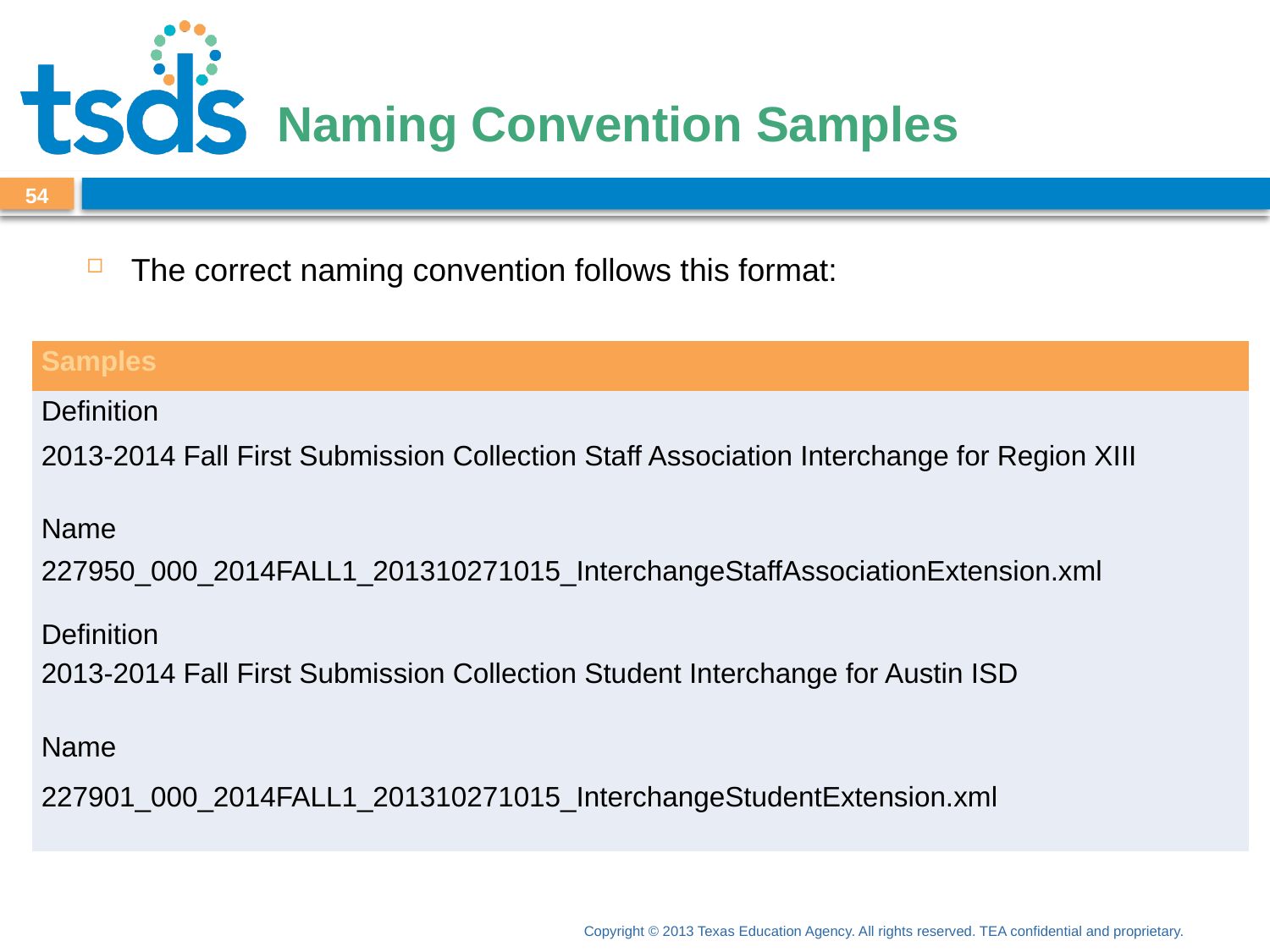

# Naming Convention Samples
54
The correct naming convention follows this format:
| Samples |
| --- |
| Definition |
| 2013-2014 Fall First Submission Collection Staff Association Interchange for Region XIII |
| Name |
| 227950\_000\_2014FALL1\_201310271015\_InterchangeStaffAssociationExtension.xml |
| Definition |
| 2013-2014 Fall First Submission Collection Student Interchange for Austin ISD |
| Name |
| 227901\_000\_2014FALL1\_201310271015\_InterchangeStudentExtension.xml |